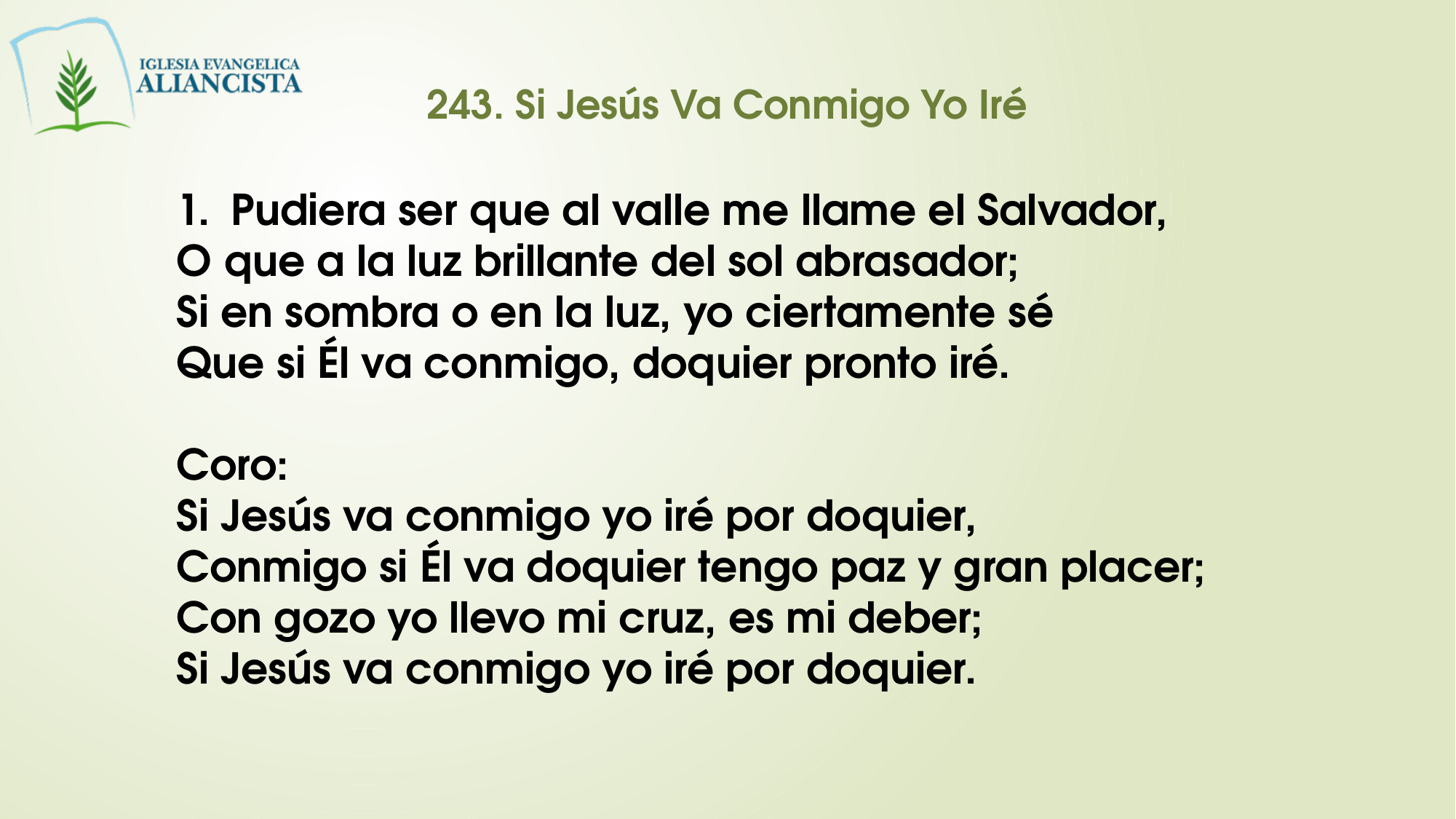

243. Si Jesús Va Conmigo Yo Iré
Pudiera ser que al valle me llame el Salvador,
O que a la luz brillante del sol abrasador;
Si en sombra o en la luz, yo ciertamente sé
Que si Él va conmigo, doquier pronto iré.

Coro:
Si Jesús va conmigo yo iré por doquier,
Conmigo si Él va doquier tengo paz y gran placer;
Con gozo yo llevo mi cruz, es mi deber;
Si Jesús va conmigo yo iré por doquier.